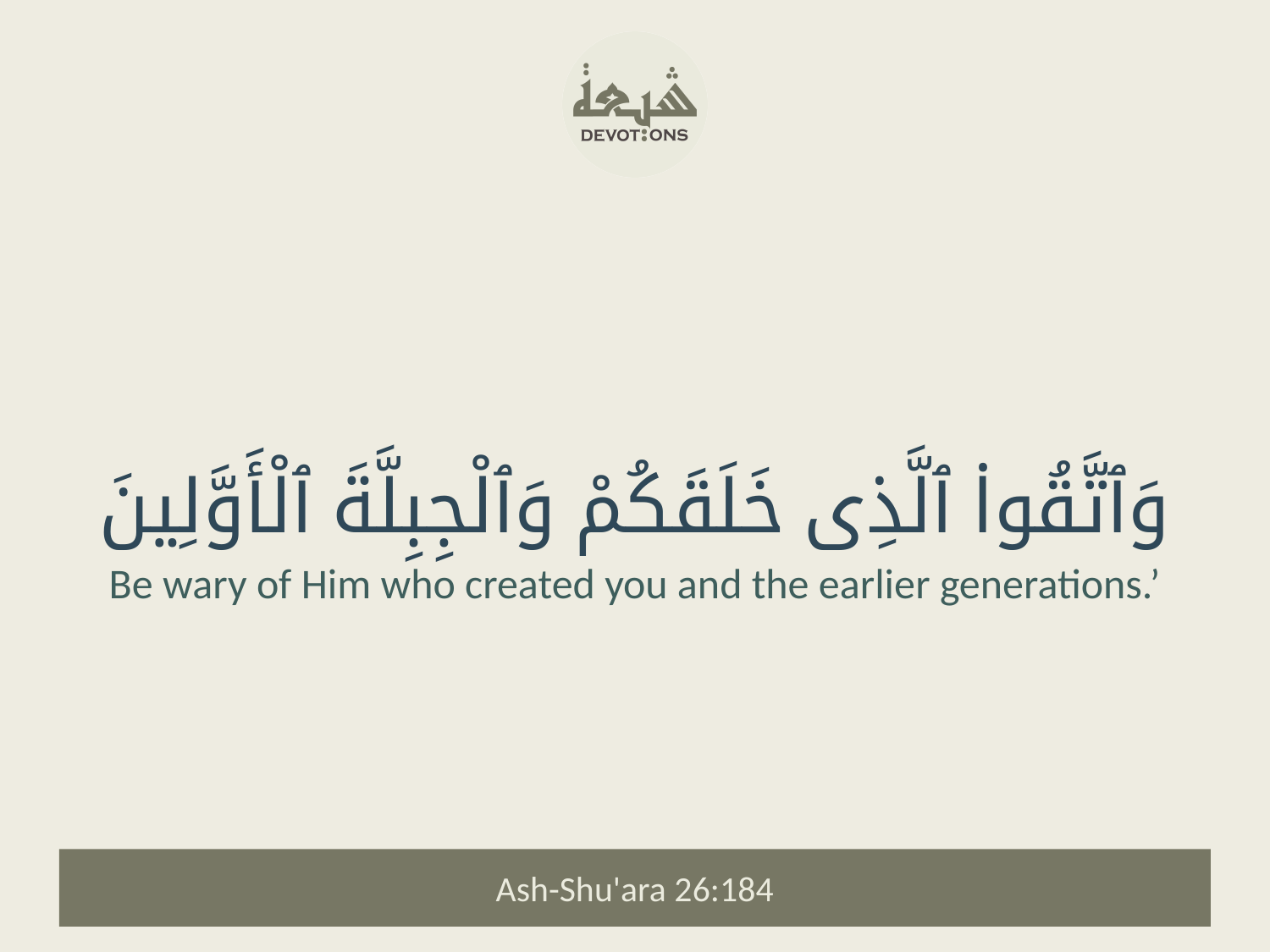

وَٱتَّقُوا۟ ٱلَّذِى خَلَقَكُمْ وَٱلْجِبِلَّةَ ٱلْأَوَّلِينَ
Be wary of Him who created you and the earlier generations.’
Ash-Shu'ara 26:184